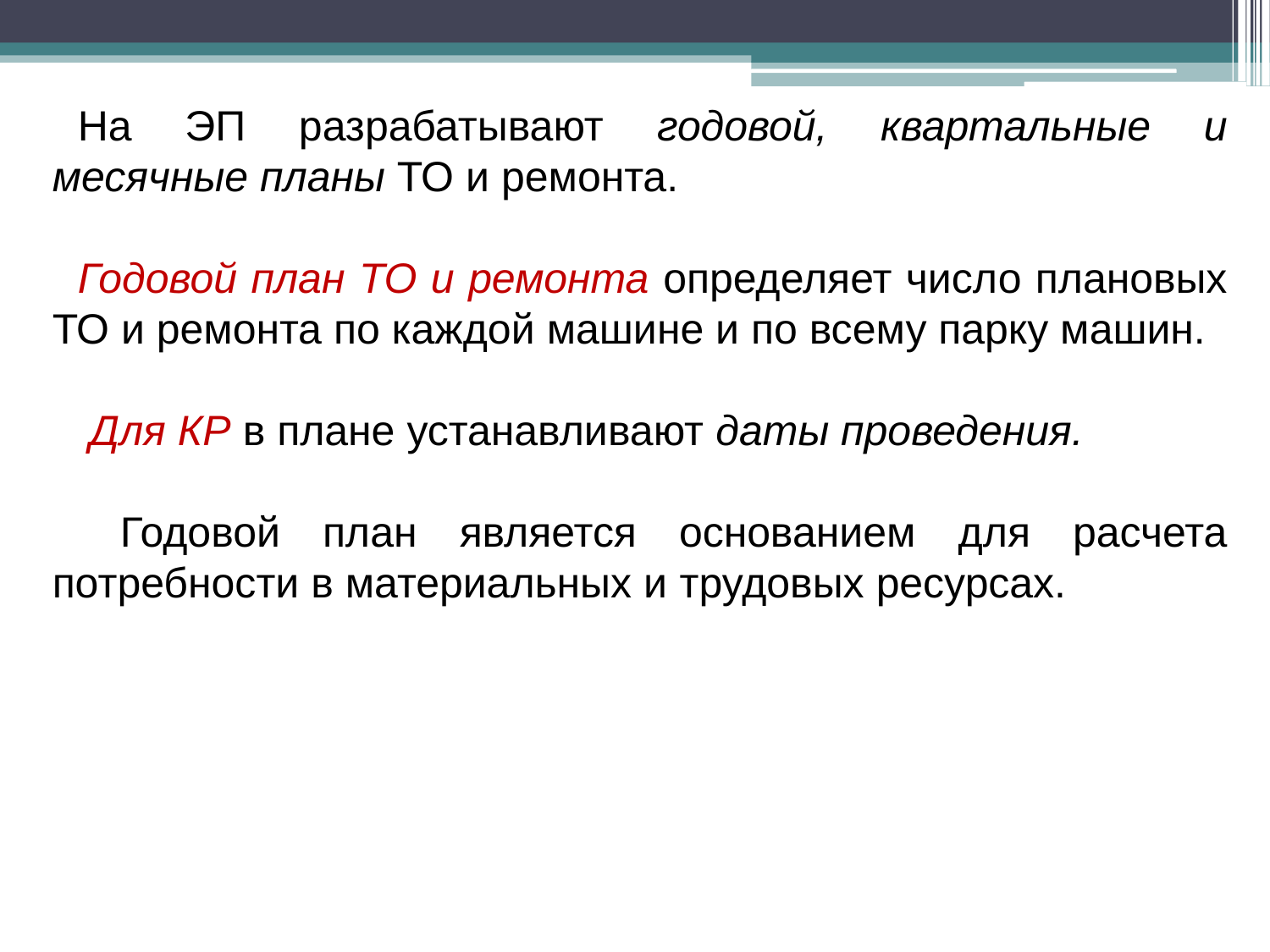

На ЭП разрабатывают годовой, квартальные и месячные планы ТО и ремонта.

Годовой план ТО и ремонта определяет число плановых ТО и ремонта по каждой машине и по всему парку машин.

 Для КР в плане устанавливают даты проведения.

 Годовой план является основанием для расчета потребности в материальных и трудовых ресурсах.